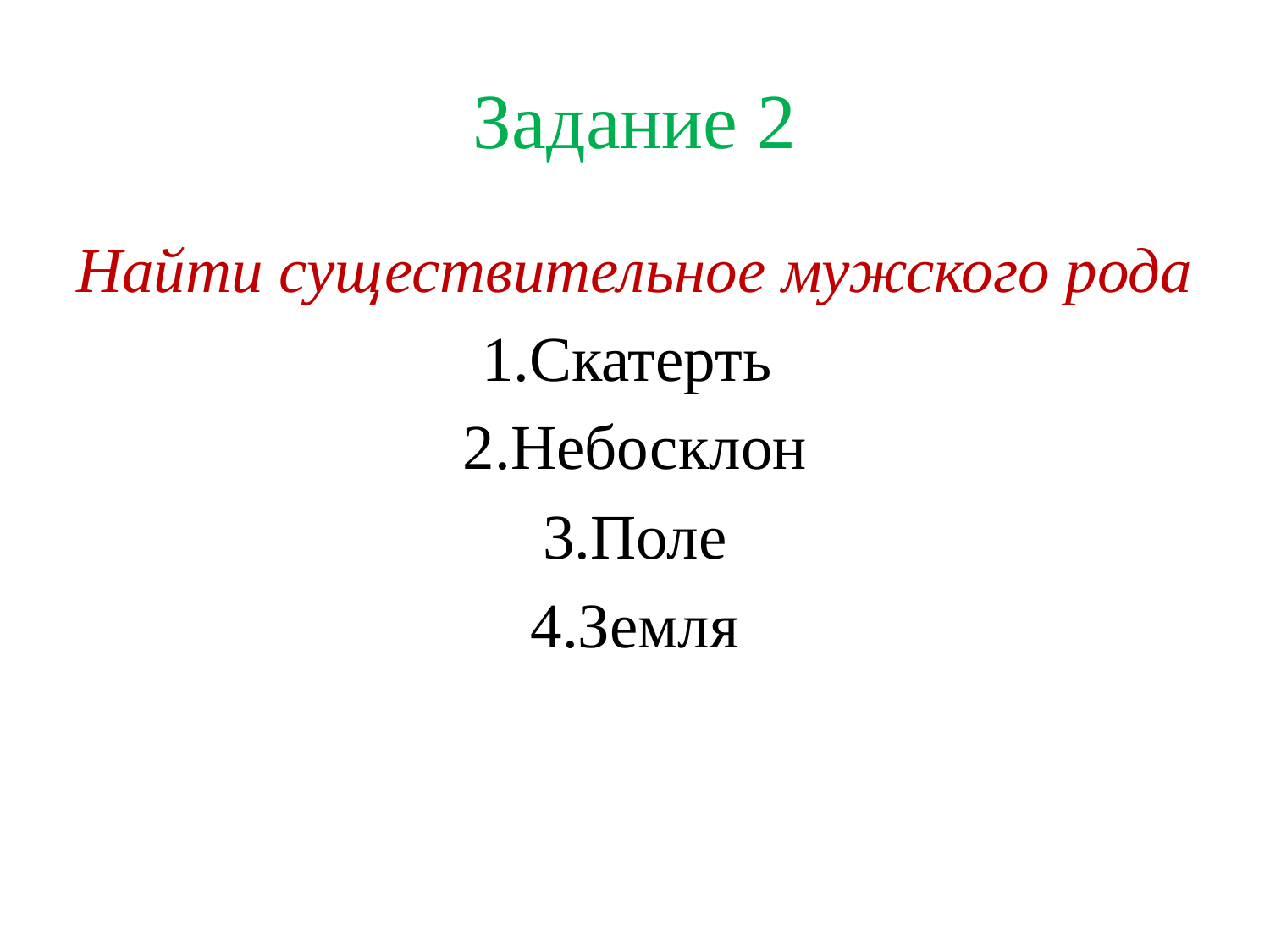

# Задание 2
Найти существительное мужского рода
1.Скатерть
2.Небосклон
3.Поле
4.Земля